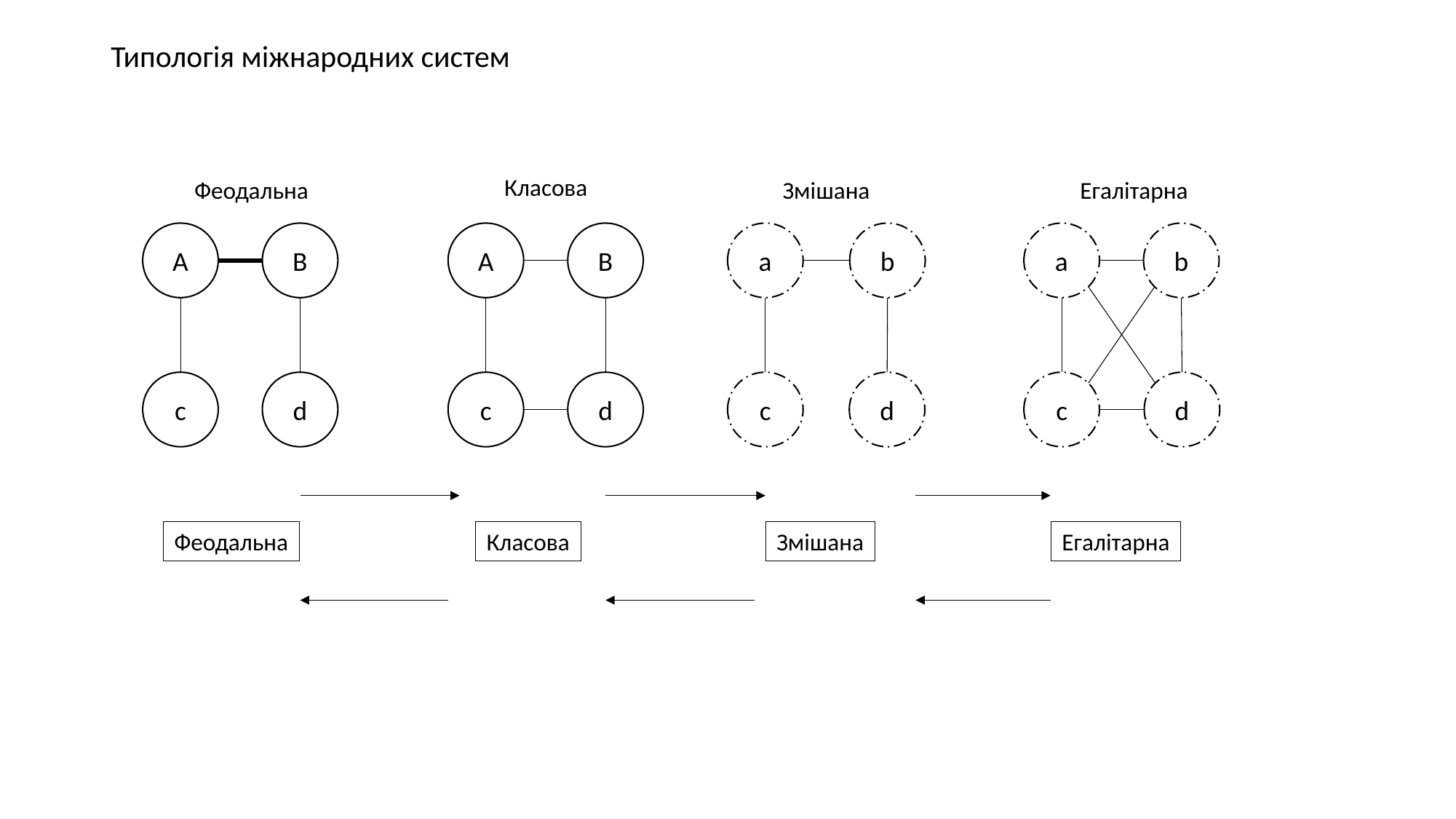

# Типологія міжнародних систем
Класова
Феодальна
Змішана
Егалітарна
А
B
А
B
a
b
a
b
c
d
c
d
c
d
c
d
Феодальна
Класова
Змішана
Егалітарна